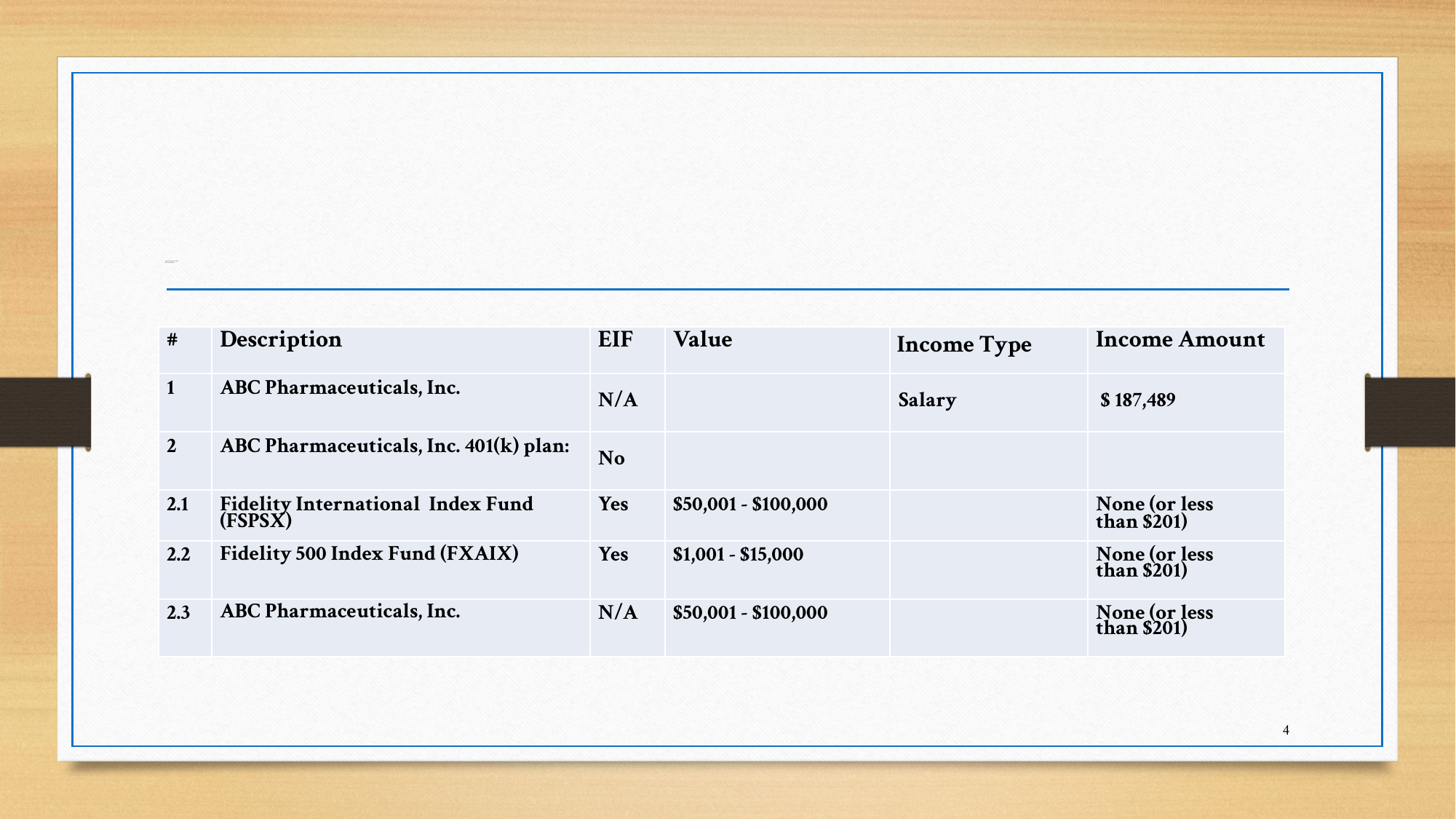

# Defined Contribution Plan How is it Reported?
| # | Description | EIF | Value | Income Type | Income Amount |
| --- | --- | --- | --- | --- | --- |
| 1 | ABC Pharmaceuticals, Inc. | N/A |  | Salary | $ 187,489 |
| 2 | ABC Pharmaceuticals, Inc. 401(k) plan: | No |  |  |  |
| 2.1 | Fidelity International Index Fund (FSPSX) | Yes | $50,001 - $100,000 |  | None (or less than $201) |
| 2.2 | Fidelity 500 Index Fund (FXAIX) | Yes | $1,001 - $15,000 |  | None (or less than $201) |
| 2.3 | ABC Pharmaceuticals, Inc. | N/A | $50,001 - $100,000 |  | None (or less than $201) |
4